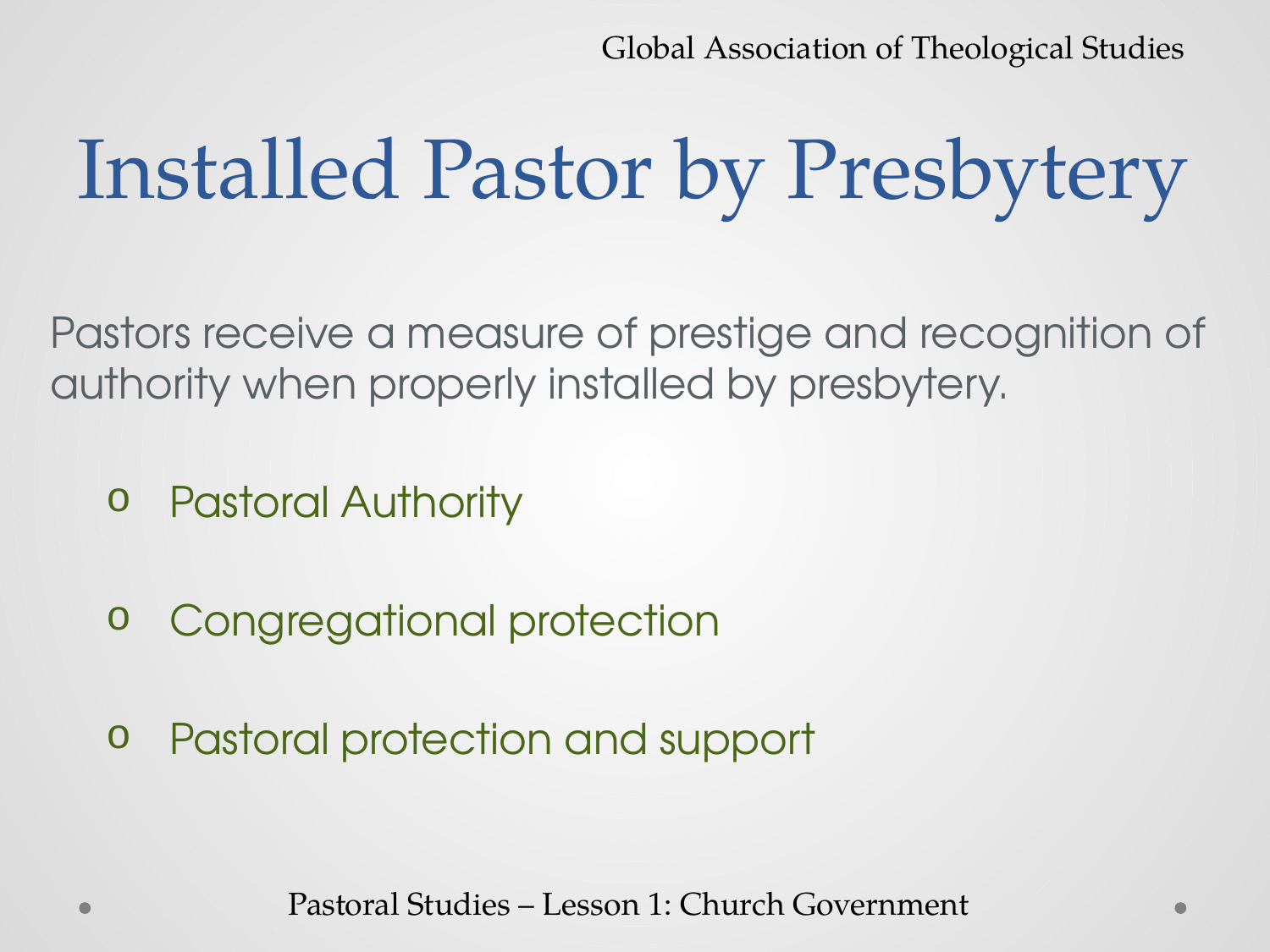

# Installed Pastor by Presbytery
Global Association of Theological Studies
Pastors receive a measure of prestige and recognition of authority when properly installed by presbytery.

Pastoral Authority

Congregational protection

Pastoral protection and support

Pastoral Studies – Lesson 1: Church Government